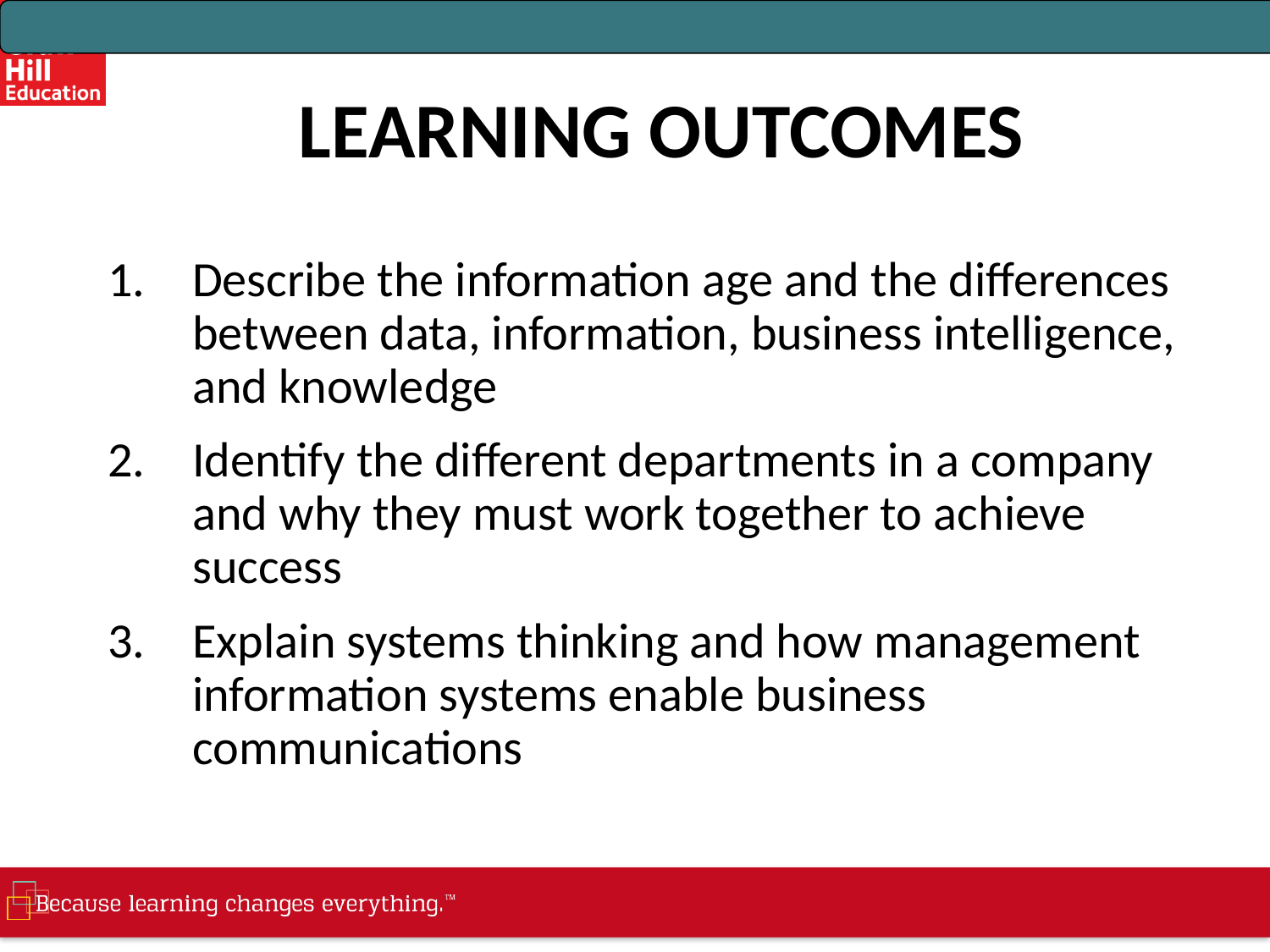

# LEARNING OUTCOMES

Describe the information age and the differences between data, information, business intelligence, and knowledge
Identify the different departments in a company and why they must work together to achieve success
Explain systems thinking and how management information systems enable business communications